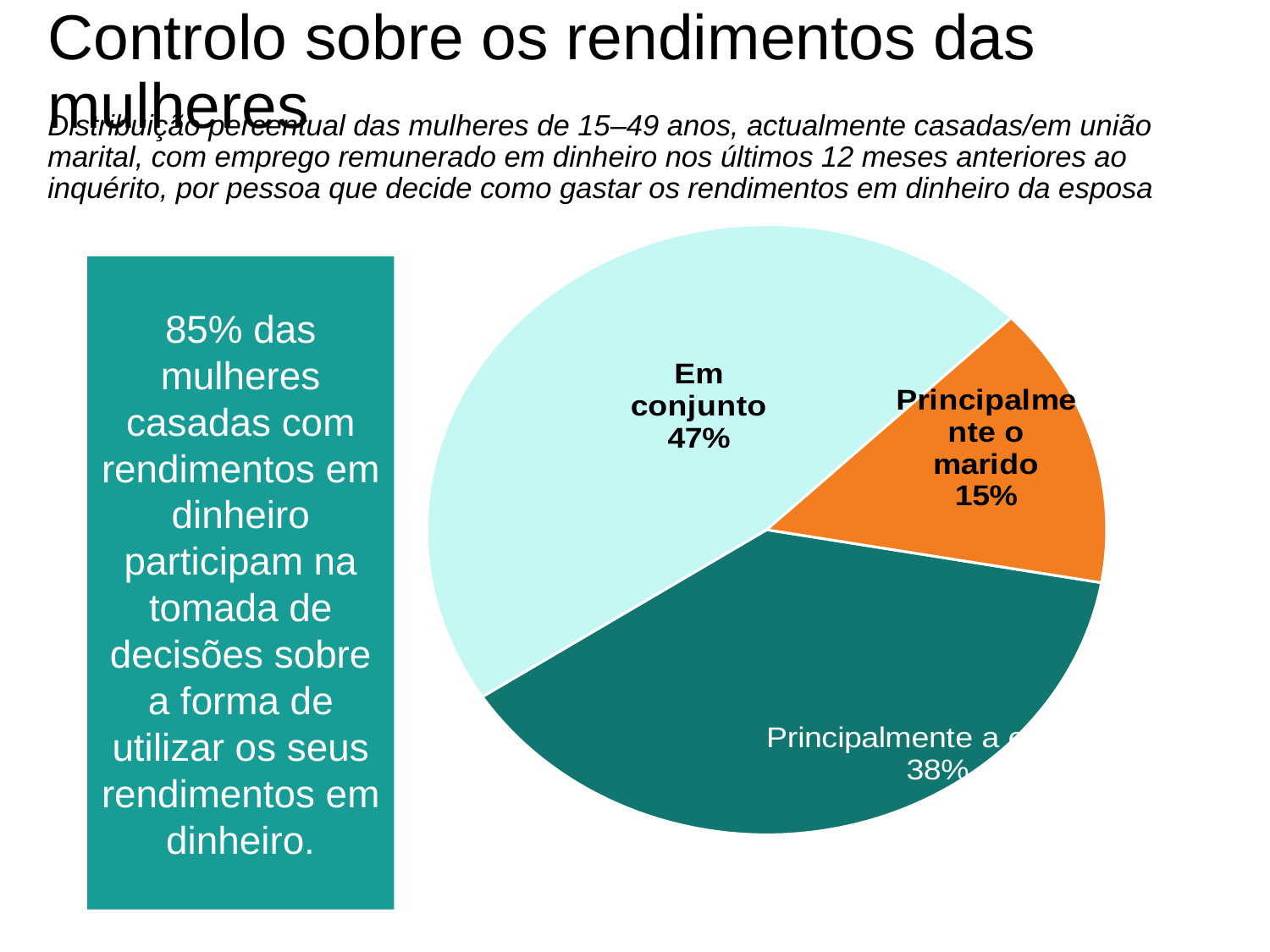

# Controlo sobre os rendimentos das mulheres
Distribuição percentual das mulheres de 15–49 anos, actualmente casadas/em união marital, com emprego remunerado em dinheiro nos últimos 12 meses anteriores ao inquérito, por pessoa que decide como gastar os rendimentos em dinheiro da esposa

### Chart

| Category | Sales |
|---|---|
| Principalmente a esposa | 38.0 |
| Em conjunto | 47.0 |
| Principalmente o marido | 15.0 |
85% das mulheres casadas com rendimentos em dinheiro participam na tomada de decisões sobre a forma de utilizar os seus rendimentos em dinheiro.